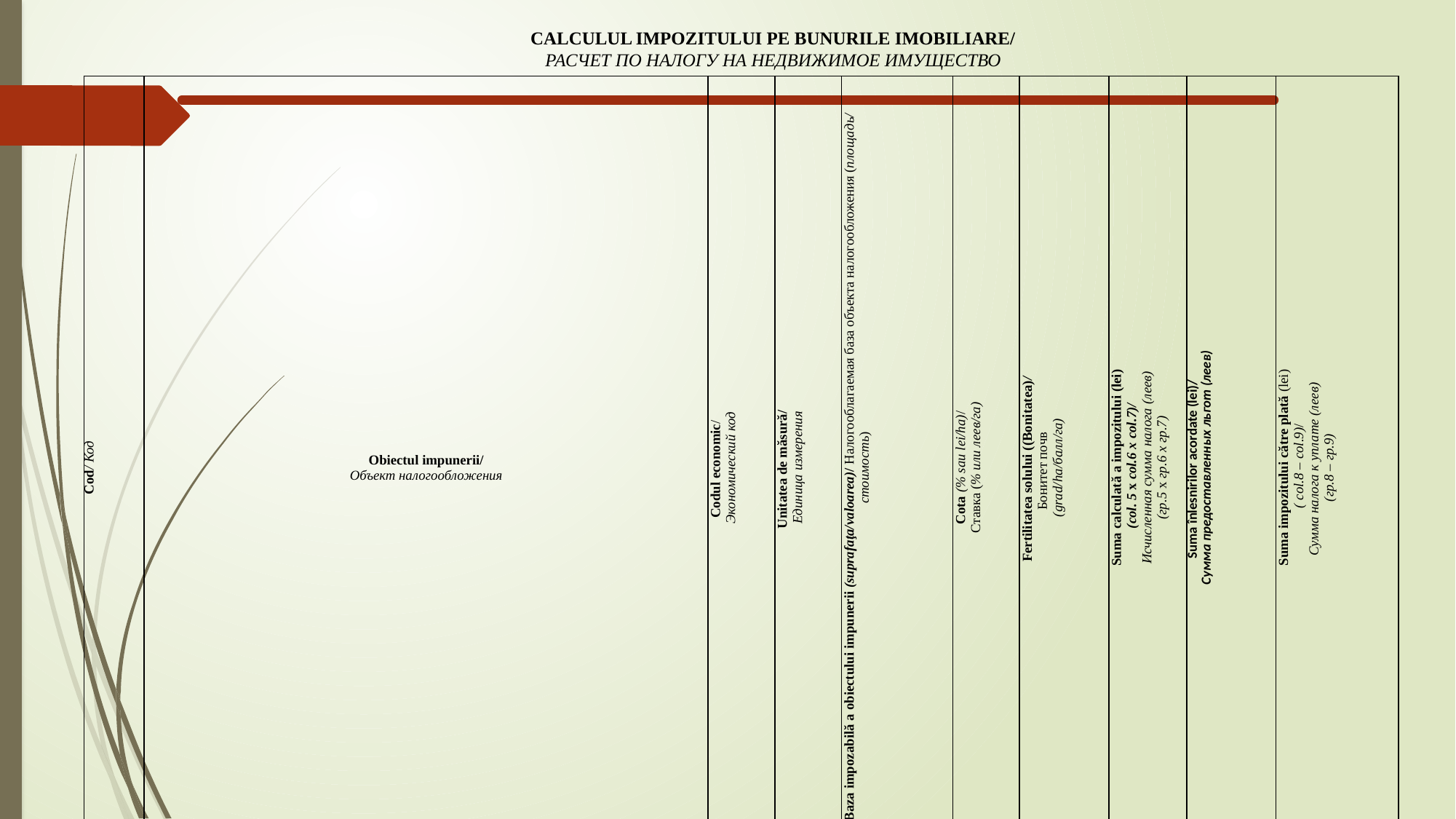

CALCULUL IMPOZITULUI PE BUNURILE IMOBILIARE/
РАСЧЕТ ПО НАЛОГУ НА НЕДВИЖИМОЕ ИМУЩЕСТВО
| Cod/ Код | Obiectul impunerii/ Объект налогообложения |  | Codul economic/ Экономический код | Unitatea de măsură/ Единица измерения | Baza impozabilă a obiectului impunerii (suprafaţa/valoarea)/ Налогооблагаемая база объекта налогообложения (площадь/ стоимость) | Cota (% sau lei/ha)/ Ставка (% или леев/га) | Fertilitatea solului ((Bonitatea)/ Бонитет почв (grad/ha/балл/га) | Suma calculată a impozitului (lei) (col. 5 x col.6 x cоl.7)/ Исчисленная сумма налога (леев) (гр.5 x гр.6 x гр.7) | Suma înlesnirilor acordate (lei)/ Сумма предоставленных льгот (леев) | Suma impozitului către plată (lei) ( col.8 – col.9)/ Сумма налога к уплате (леев) (гр.8 – гр.9) |
| --- | --- | --- | --- | --- | --- | --- | --- | --- | --- | --- |
| 1 | 2 |  | 3 | 4 | 5 | 6 | 7 | 8 | 9 | 10 |
| R1 | Impozitul funciar pe terenurile cu destinaţie agricolă/ Земельный налог на земли сельскохозяйственного назначения |  | 113161 | ha/ га |  |  |  |  |  |  |
| R2 | Impozitul funciar pe terenurile cu altă destinaţie decît cea agricolă/ Земельный налог на земли несельскохозяйственного назначения |  | 113161 | ha/ га |  |  |  |  |  |  |
| R3 | Impozitul funciar pe păşuni şi fîneţe/ Земельный налог на пастбища и сенокосы |  | 113161 | ha/ га |  |  |  |  |  |  |
| R4 | Impozitul pe bunurile imobiliare achitat din valoarea contabilă/ Налог на недвижимое имущество, уплачиваемый исходя из балансовой стоимости |  | 113210 | lei/ леев |  |  | X |  |  |  |
| R5 | Impozitul pe bunurile imobiliare achitat din valoarea estimată (de piaţă)/ Налог на недвижимое имущество, уплачиваемый исходя из оценочной (рыночной) стоимости | Potrivit/ cогласно art.280 lit. a) | 113230 | lei/ леев |  |  | X |  |  |  |
| R6 |  | Potrivit/ cогласно art. 280 lit. a1) |  |  |  |  | X |  |  |  |
| R7 |  | Potrivit/ согласно art. 280 lit. b) |  |  |  |  | X |  |  |  |
| R8 | Total pe impozitul pe bunurile imobiliare / Всего по налогу на недвижимое имущество |  |  |  | X | X | X |  |  |  |